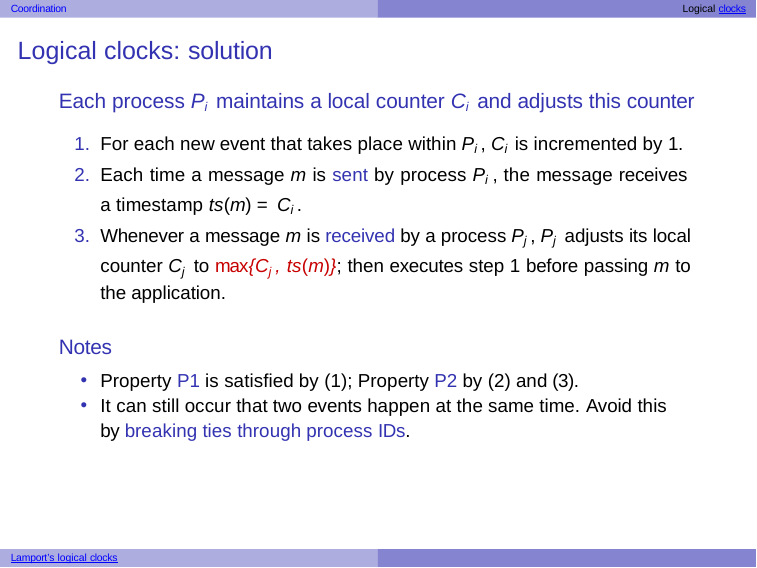

Coordination	Logical clocks
# Logical clocks: solution
Each process Pi maintains a local counter Ci and adjusts this counter
For each new event that takes place within Pi , Ci is incremented by 1.
Each time a message m is sent by process Pi , the message receives a timestamp ts(m) = Ci .
Whenever a message m is received by a process Pj , Pj adjusts its local counter Cj to max{Cj , ts(m)}; then executes step 1 before passing m to the application.

Notes
Property P1 is satisfied by (1); Property P2 by (2) and (3).
It can still occur that two events happen at the same time. Avoid this by breaking ties through process IDs.

Lamport’s logical clocks